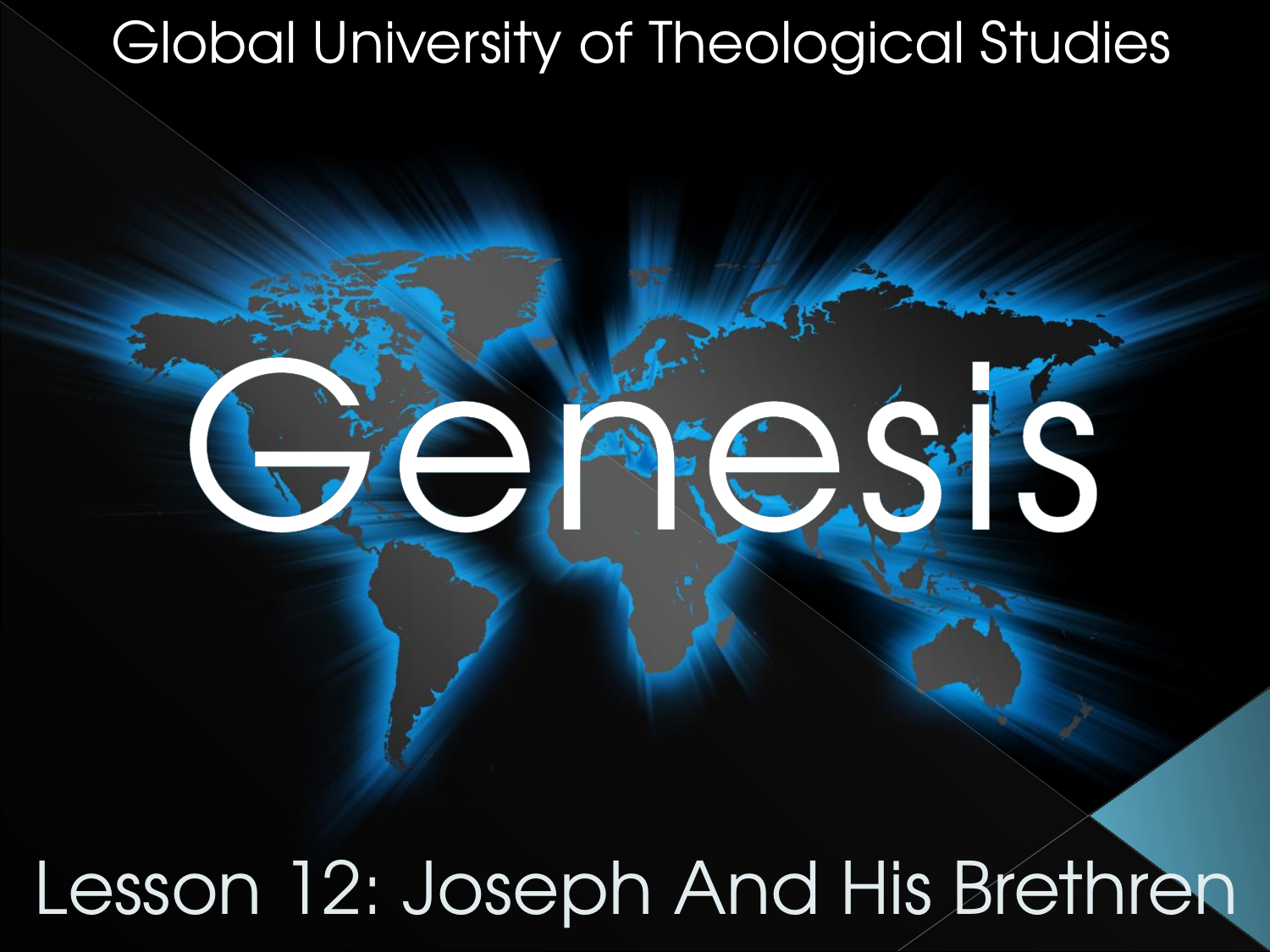

Global University of Theological Studies
# Genesis
Lesson 12: Joseph And His Brethren